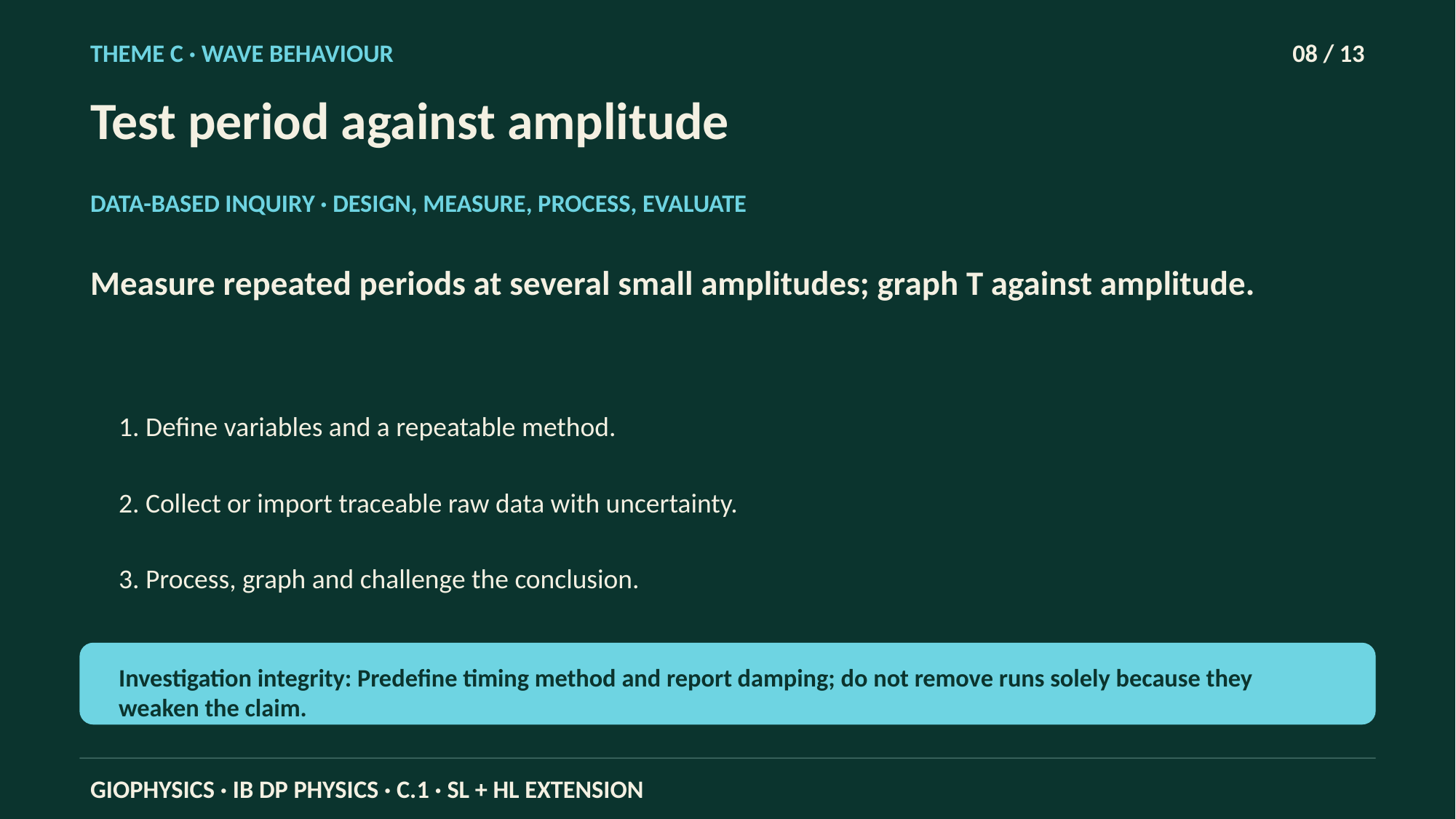

THEME C · WAVE BEHAVIOUR
08 / 13
Test period against amplitude
DATA-BASED INQUIRY · DESIGN, MEASURE, PROCESS, EVALUATE
Measure repeated periods at several small amplitudes; graph T against amplitude.
1. Define variables and a repeatable method.
2. Collect or import traceable raw data with uncertainty.
3. Process, graph and challenge the conclusion.

Investigation integrity: Predefine timing method and report damping; do not remove runs solely because they weaken the claim.

GIOPHYSICS · IB DP PHYSICS · C.1 · SL + HL EXTENSION